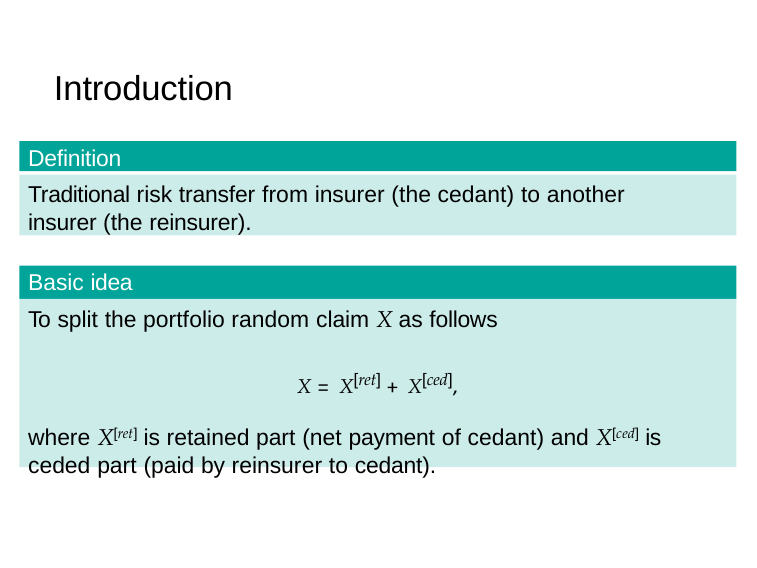

# Introduction
Definition
Traditional risk transfer from insurer (the cedant) to another insurer (the reinsurer).
Basic idea
To split the portfolio random claim X as follows
X = X[ret] + X[ced],
where X[ret] is retained part (net payment of cedant) and X[ced] is ceded part (paid by reinsurer to cedant).